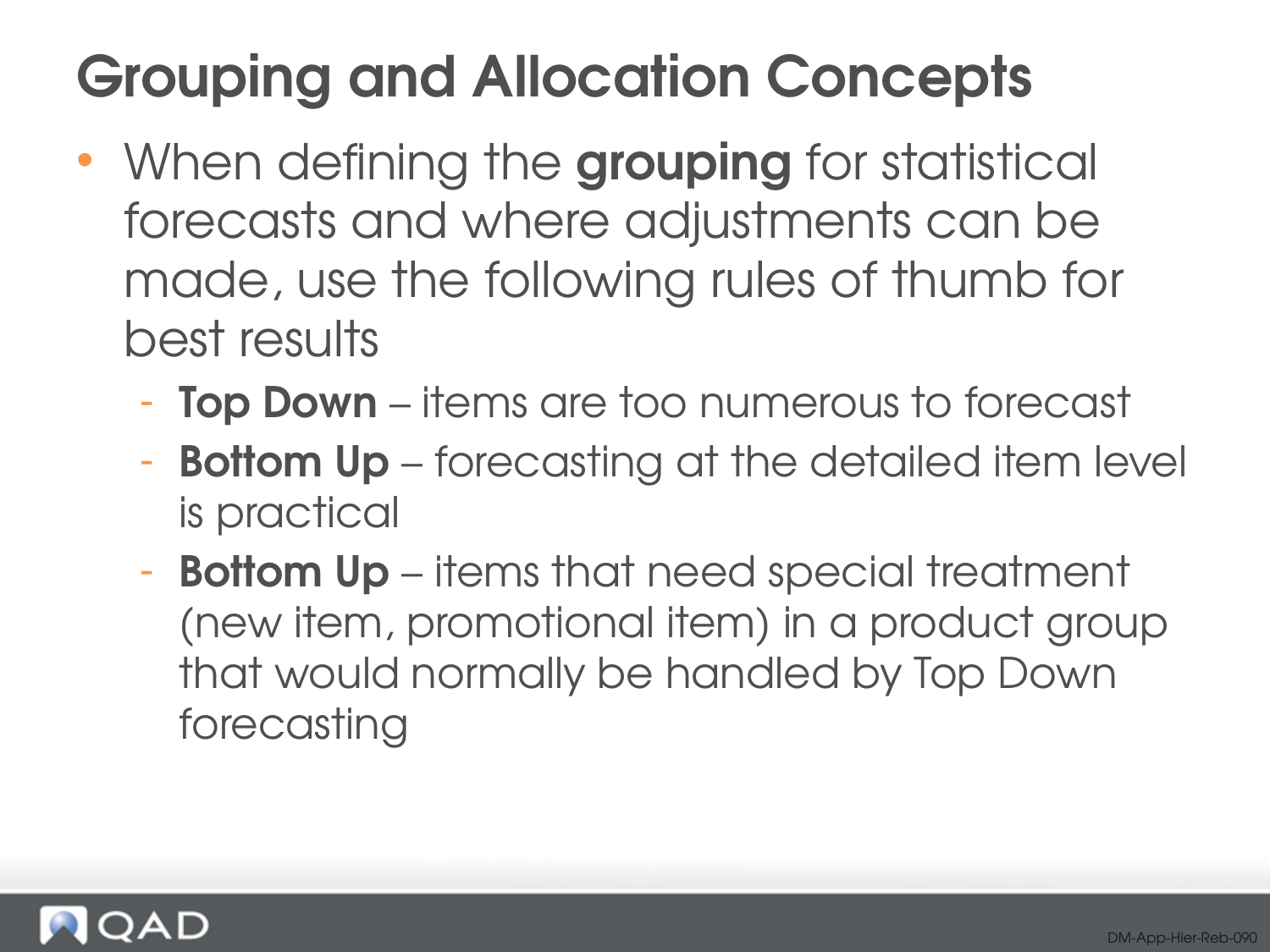

# Grouping and Allocation Concepts
When defining the grouping for statistical forecasts and where adjustments can be made, use the following rules of thumb for best results
Top Down – items are too numerous to forecast
Bottom Up – forecasting at the detailed item level is practical
Bottom Up – items that need special treatment (new item, promotional item) in a product group that would normally be handled by Top Down forecasting

DM-App-Hier-Reb-090